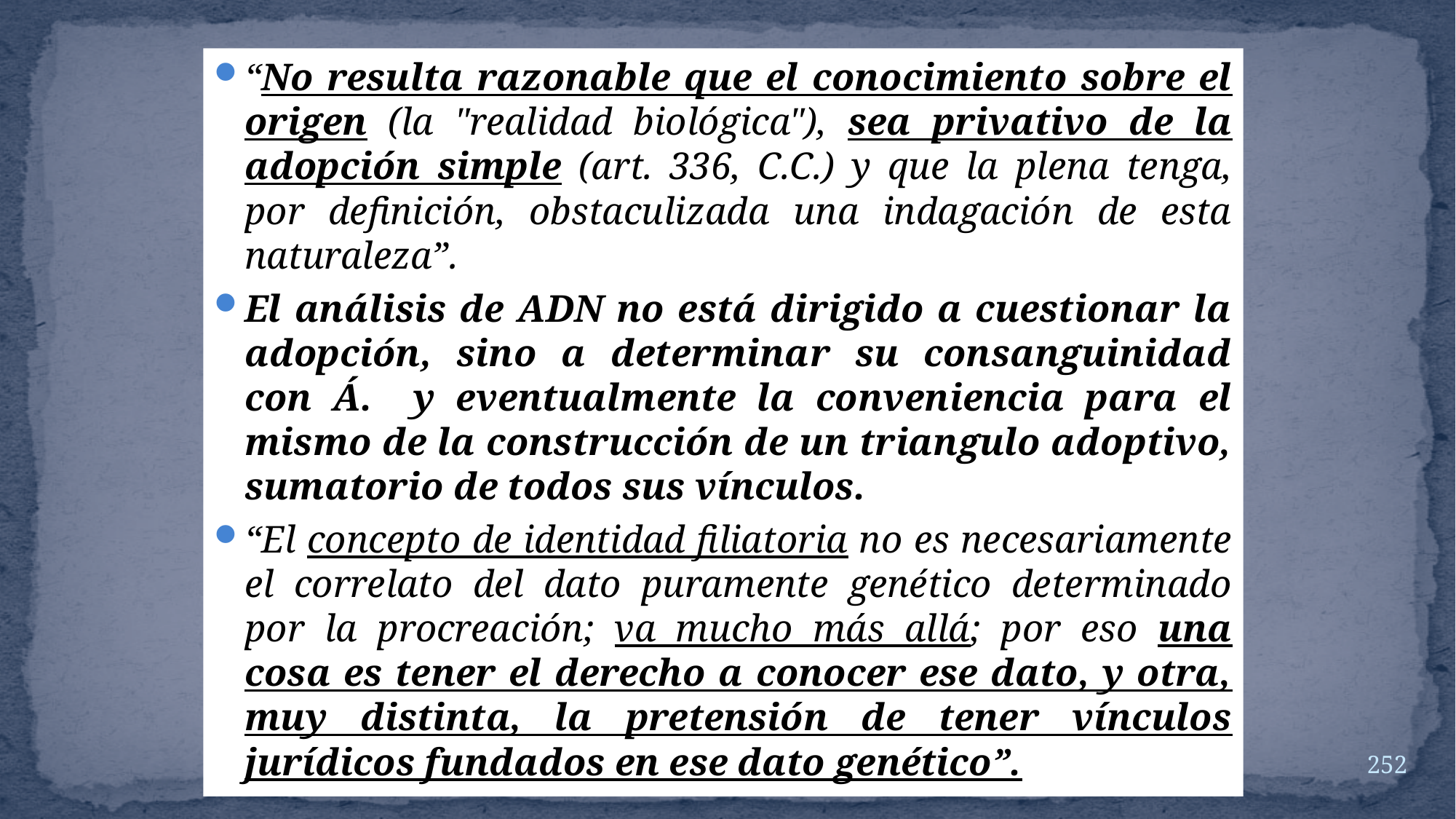

“No resulta razonable que el conocimiento sobre el origen (la "realidad biológica"), sea privativo de la adopción simple (art. 336, C.C.) y que la plena tenga, por definición, obstaculizada una indagación de esta naturaleza”.
El análisis de ADN no está dirigido a cuestionar la adopción, sino a determinar su consanguinidad con Á.  y eventualmente la conveniencia para el mismo de la construcción de un triangulo adoptivo, sumatorio de todos sus vínculos.
“El concepto de identidad filiatoria no es necesariamente el correlato del dato puramente genético determinado por la procreación; va mucho más allá; por eso una cosa es tener el derecho a conocer ese dato, y otra, muy distinta, la pretensión de tener vínculos jurídicos fundados en ese dato genético”.
252